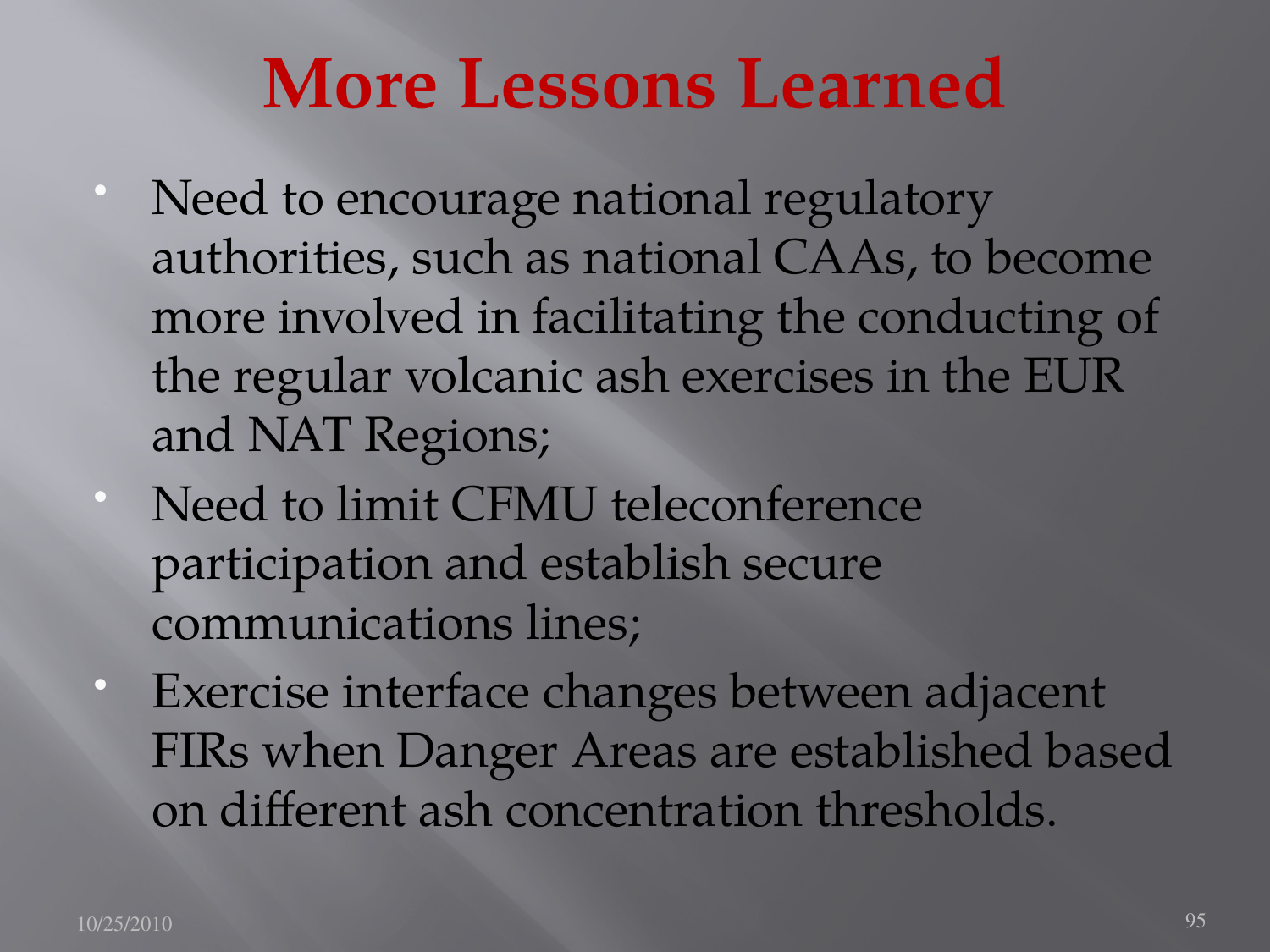

# More Lessons Learned
Need to encourage national regulatory authorities, such as national CAAs, to become more involved in facilitating the conducting of the regular volcanic ash exercises in the EUR and NAT Regions;
Need to limit CFMU teleconference participation and establish secure communications lines;
Exercise interface changes between adjacent FIRs when Danger Areas are established based on different ash concentration thresholds.

10/25/2010
95